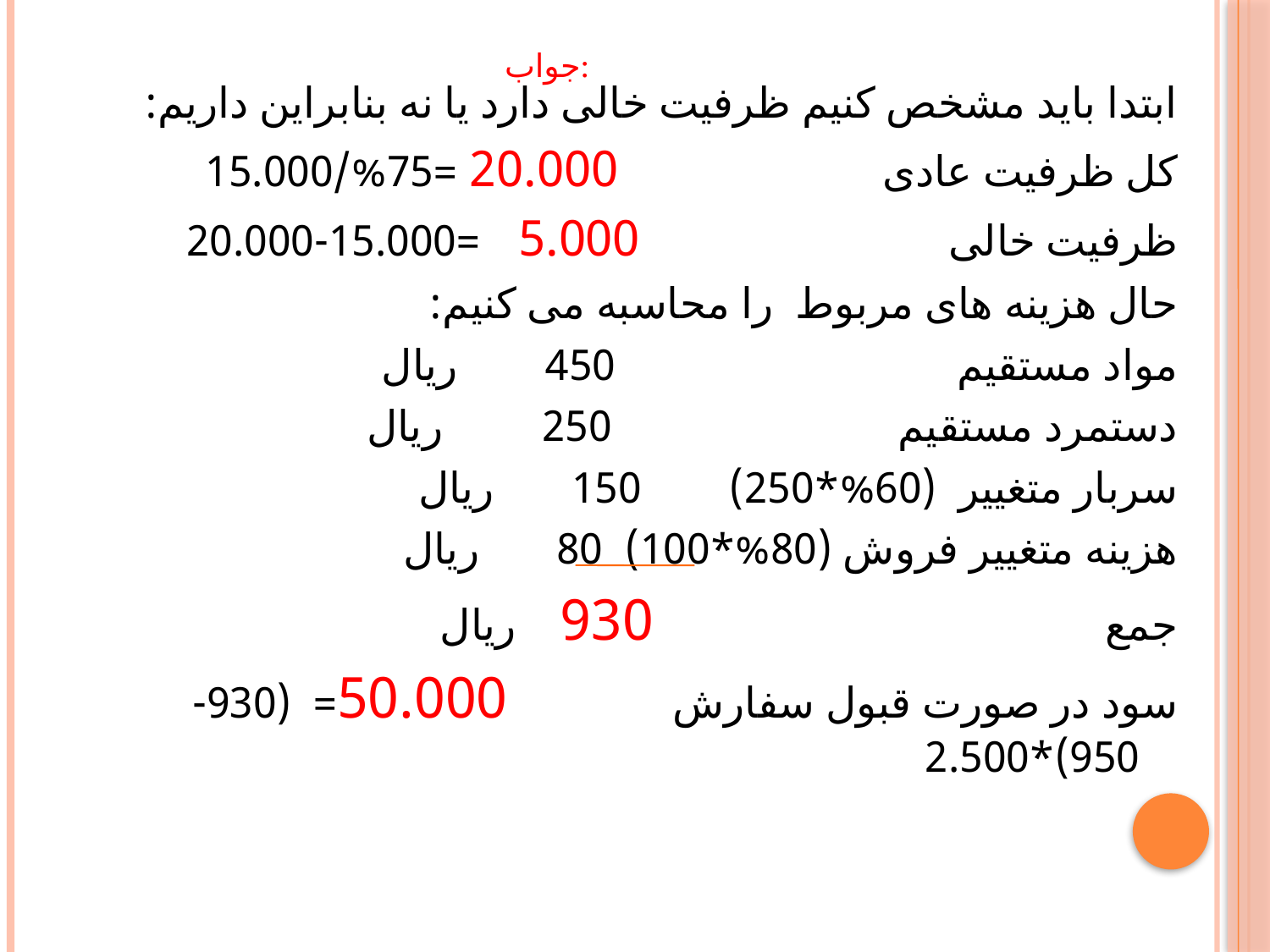

# جواب:
ابتدا باید مشخص کنیم ظرفیت خالی دارد یا نه بنابراین داریم:
کل ظرفیت عادی                        20.000 =75%/15.000
ظرفیت خالی                            5.000   =15.000-20.000
حال هزینه های مربوط  را محاسبه می کنیم:
مواد مستقیم                               450        ریال
دستمرد مستقیم                          250         ریال
سربار متغییر  (60%*250)        150       ریال
هزینه متغییر فروش (80%*100)  80       ریال
جمع                                         930    ریال
سود در صورت قبول سفارش               50.000=  (930-950)*2.500